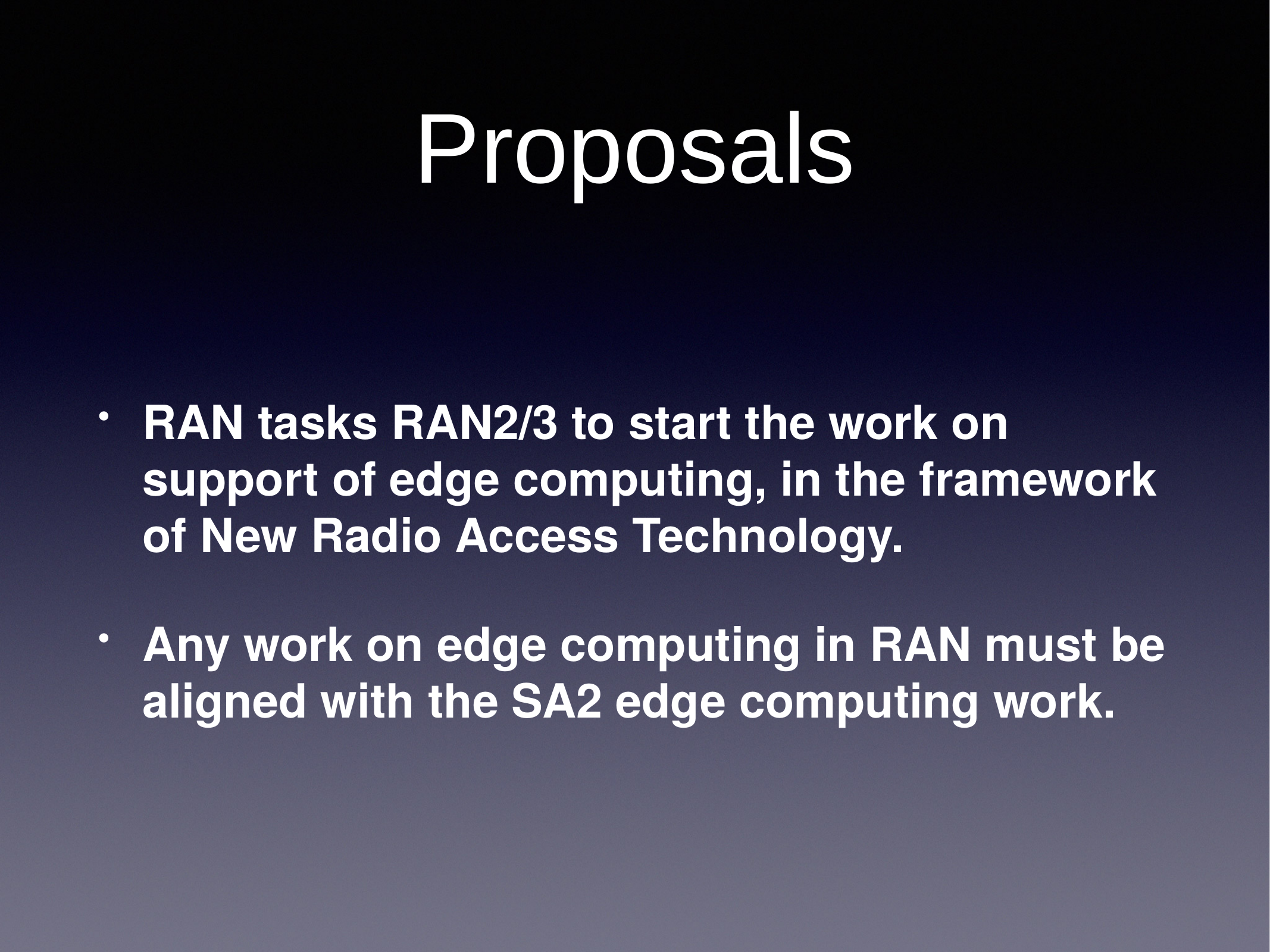

# Proposals
RAN tasks RAN2/3 to start the work on support of edge computing, in the framework of New Radio Access Technology.
Any work on edge computing in RAN must be aligned with the SA2 edge computing work.